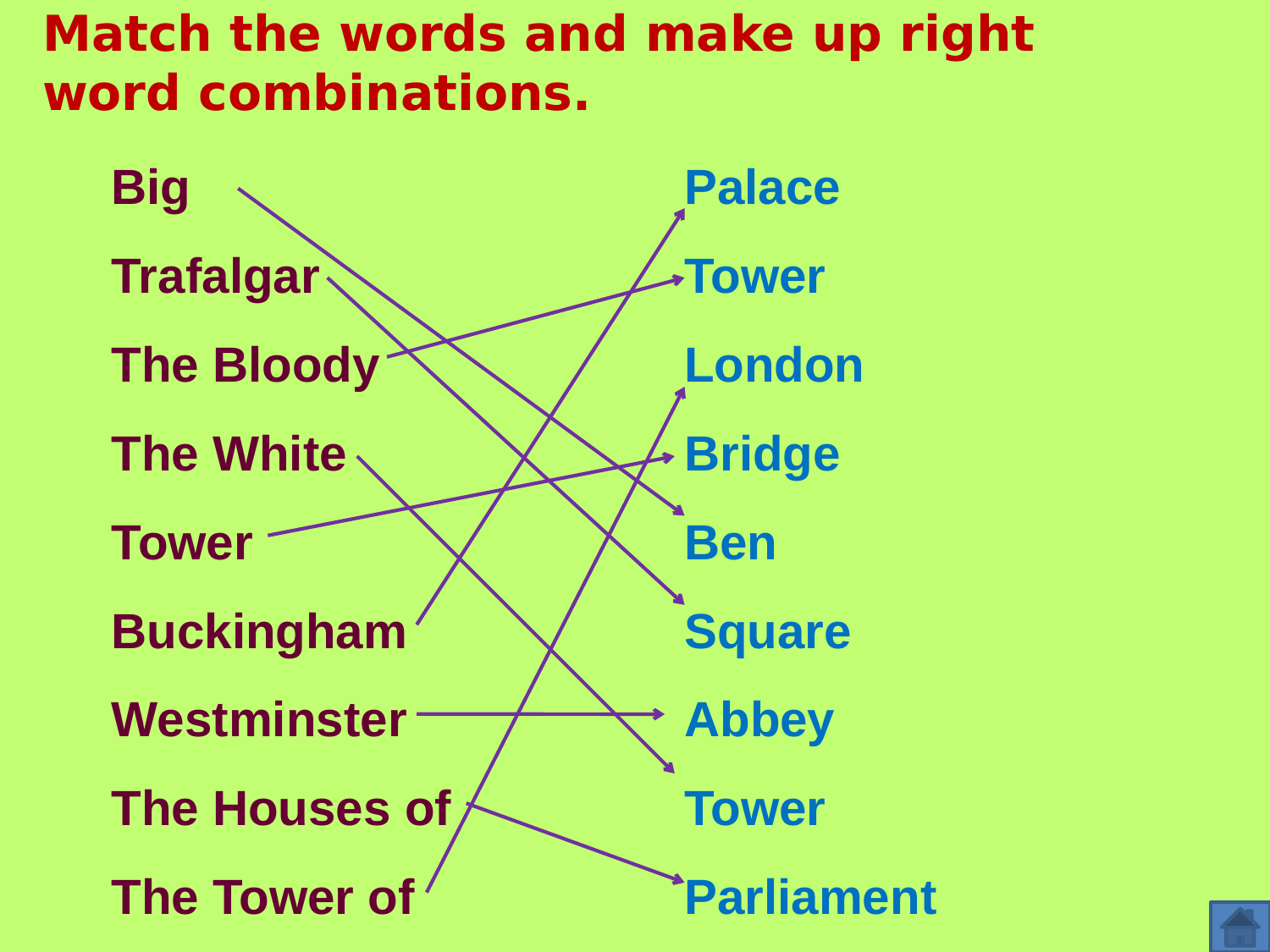

# Match the words and make up right word combinations.
Big
Trafalgar
The Bloody
The White
Tower
Buckingham
Westminster
The Houses of
The Tower of

Palace
Tower
London
Bridge
Ben
Square
Abbey
Tower
Parliament